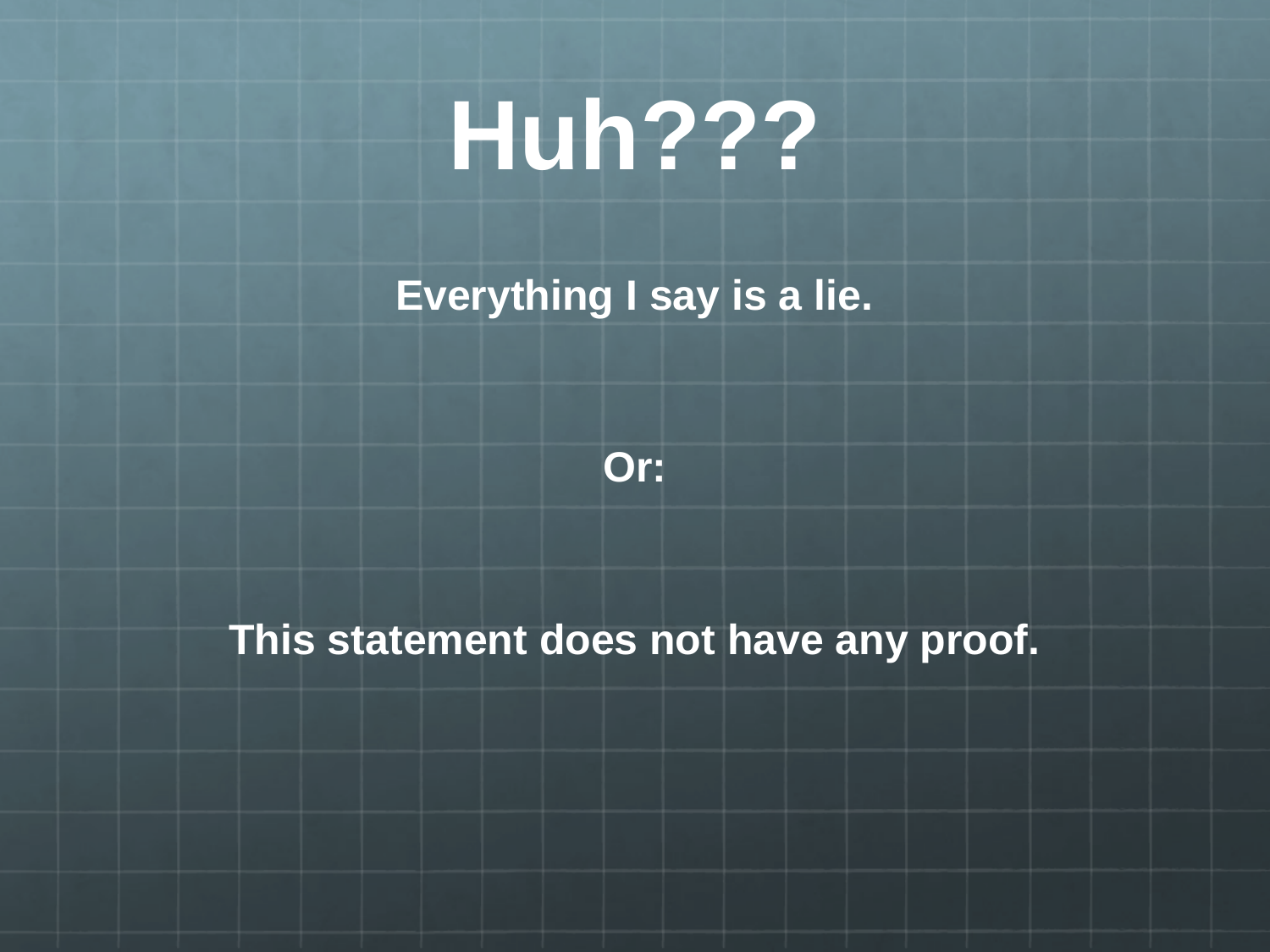

# Huh???
Everything I say is a lie.

Or:

This statement does not have any proof.